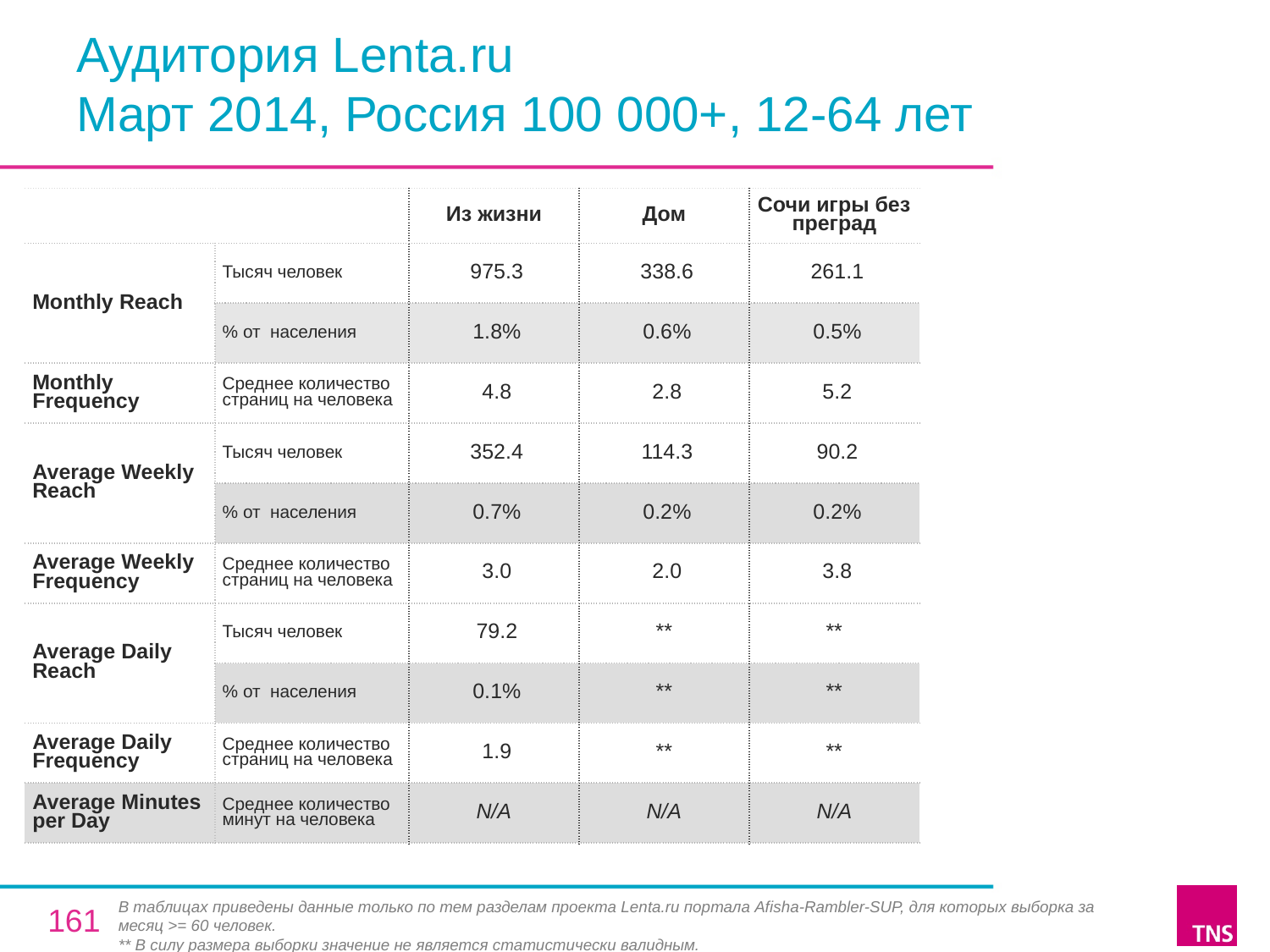

# Аудитория Lenta.ru Март 2014, Россия 100 000+, 12-64 лет
|  |  | Из жизни | Дом | Сочи игры без преград |
| --- | --- | --- | --- | --- |
| Monthly Reach | Тысяч человек | 975.3 | 338.6 | 261.1 |
|  | % от населения | 1.8% | 0.6% | 0.5% |
| Monthly Frequency | Среднее количество страниц на человека | 4.8 | 2.8 | 5.2 |
| Average Weekly Reach | Тысяч человек | 352.4 | 114.3 | 90.2 |
|  | % от населения | 0.7% | 0.2% | 0.2% |
| Average Weekly Frequency | Среднее количество страниц на человека | 3.0 | 2.0 | 3.8 |
| Average Daily Reach | Тысяч человек | 79.2 | \*\* | \*\* |
|  | % от населения | 0.1% | \*\* | \*\* |
| Average Daily Frequency | Среднее количество страниц на человека | 1.9 | \*\* | \*\* |
| Average Minutes per Day | Среднее количество минут на человека | N/A | N/A | N/A |
В таблицах приведены данные только по тем разделам проекта Lenta.ru портала Afisha-Rambler-SUP, для которых выборка за месяц >= 60 человек.
** В силу размера выборки значение не является статистически валидным.
161